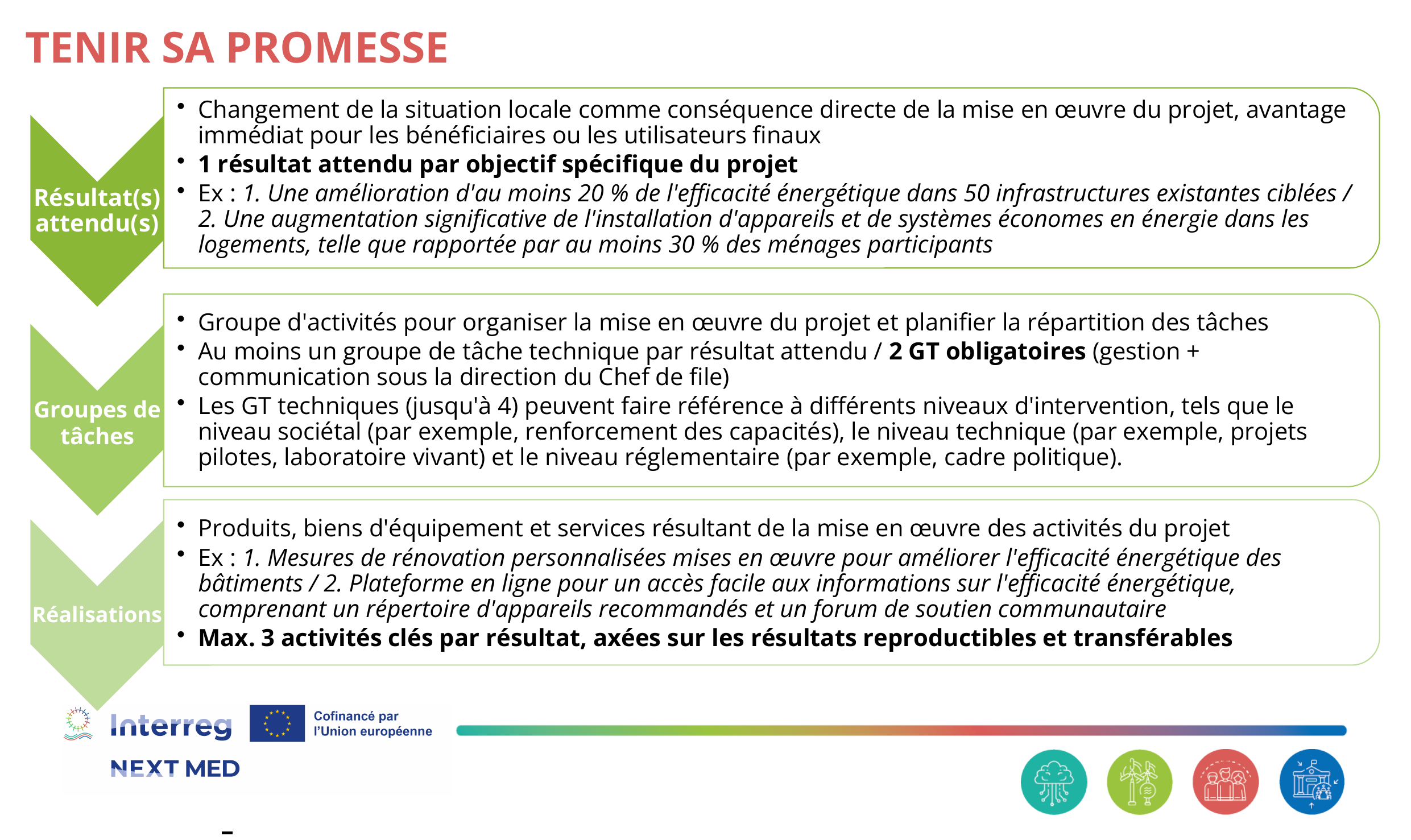

Tenir sa promesse
Résultat(s) attendu(s)
Changement de la situation locale comme conséquence directe de la mise en œuvre du projet, avantage immédiat pour les bénéficiaires ou les utilisateurs finaux
1 résultat attendu par objectif spécifique du projet
Ex : 1. Une amélioration d'au moins 20 % de l'efficacité énergétique dans 50 infrastructures existantes ciblées / 2. Une augmentation significative de l'installation d'appareils et de systèmes économes en énergie dans les logements, telle que rapportée par au moins 30 % des ménages participants

Groupes de tâches

Groupe d'activités pour organiser la mise en œuvre du projet et planifier la répartition des tâches
Au moins un groupe de tâche technique par résultat attendu / 2 GT obligatoires (gestion + communication sous la direction du Chef de file)
Les GT techniques (jusqu'à 4) peuvent faire référence à différents niveaux d'intervention, tels que le niveau sociétal (par exemple, renforcement des capacités), le niveau technique (par exemple, projets pilotes, laboratoire vivant) et le niveau réglementaire (par exemple, cadre politique).
Réalisations

Produits, biens d'équipement et services résultant de la mise en œuvre des activités du projet
Ex : 1. Mesures de rénovation personnalisées mises en œuvre pour améliorer l'efficacité énergétique des bâtiments / 2. Plateforme en ligne pour un accès facile aux informations sur l'efficacité énergétique, comprenant un répertoire d'appareils recommandés et un forum de soutien communautaire
Max. 3 activités clés par résultat, axées sur les résultats reproductibles et transférables

#